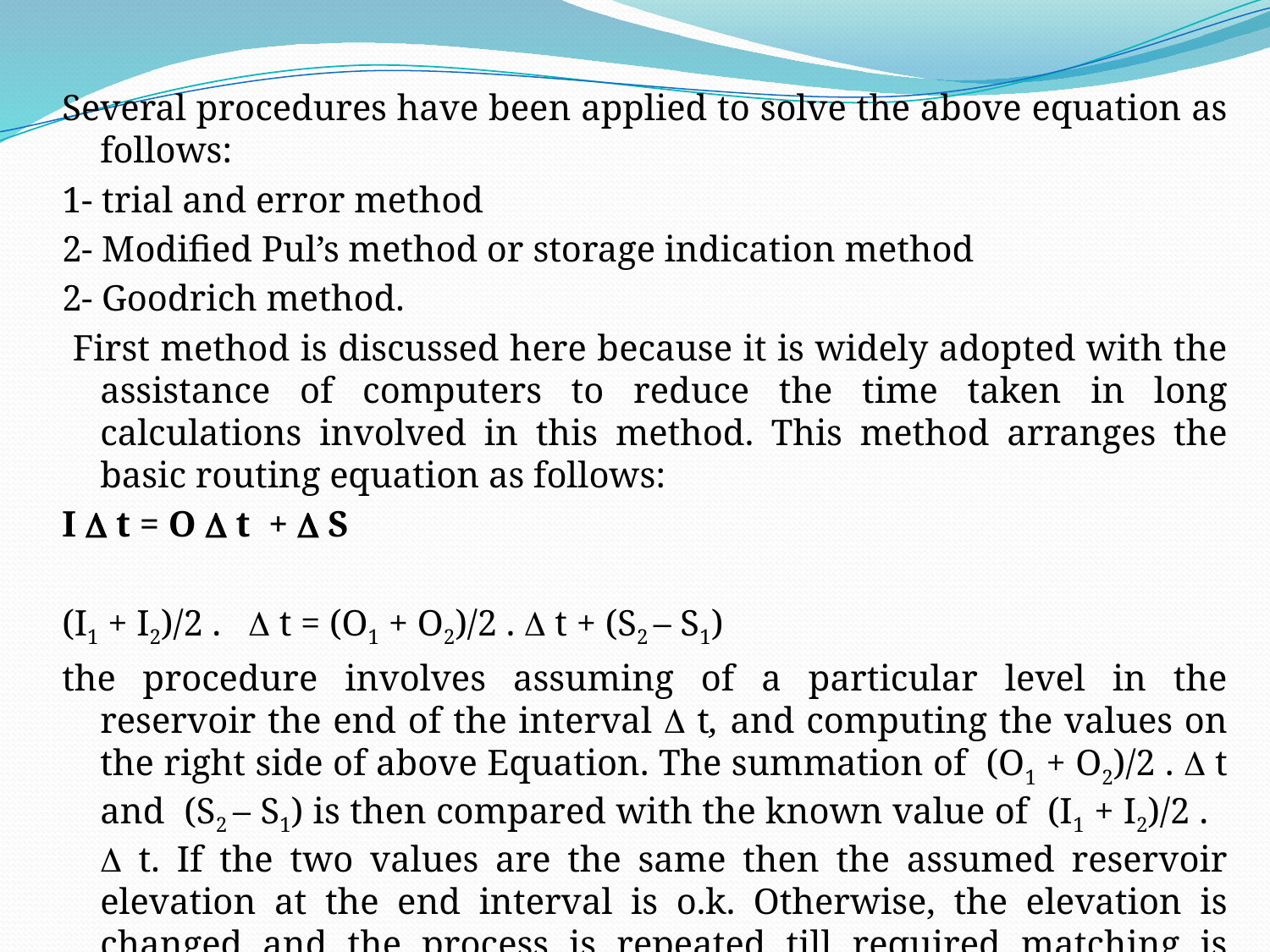

Several procedures have been applied to solve the above equation as follows:
1- trial and error method
2- Modified Pul’s method or storage indication method
2- Goodrich method.
 First method is discussed here because it is widely adopted with the assistance of computers to reduce the time taken in long calculations involved in this method. This method arranges the basic routing equation as follows:
I Δ t = O Δ t  + Δ S

(I1 + I2)/2 .   Δ t = (O1 + O2)/2 . Δ t + (S2 – S1)
the procedure involves assuming of a particular level in the reservoir the end of the interval Δ t, and computing the values on the right side of above Equation. The summation of  (O1 + O2)/2 . Δ t and  (S2 – S1) is then compared with the known value of  (I1 + I2)/2 .   Δ t. If the two values are the same then the assumed reservoir elevation at the end interval is o.k. Otherwise, the elevation is changed and the process is repeated till required matching is obtained.